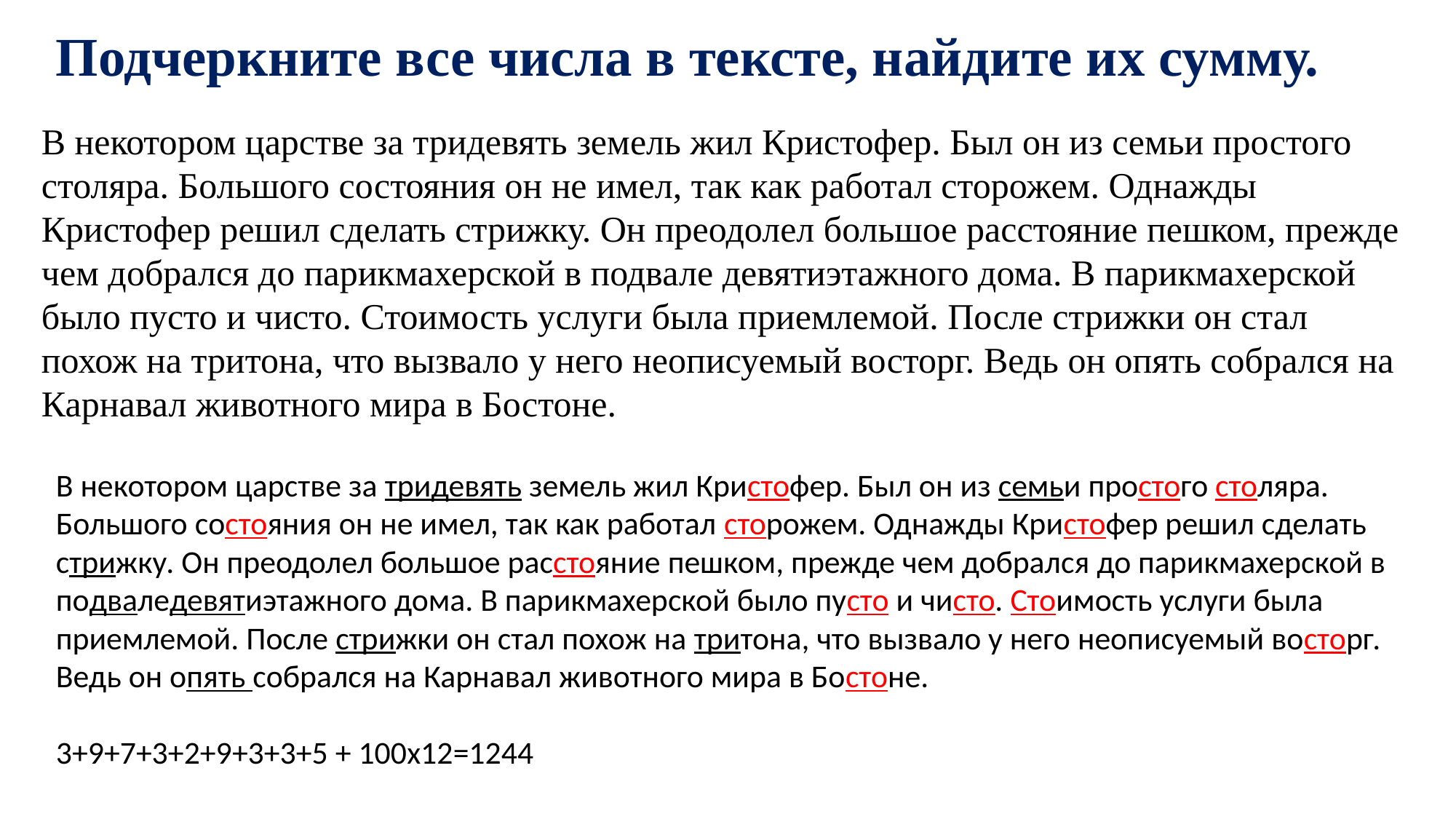

Подчеркните все числа в тексте, найдите их сумму.
В некотором царстве за тридевять земель жил Кристофер. Был он из семьи простого столяра. Большого состояния он не имел, так как работал сторожем. Однажды Кристофер решил сделать стрижку. Он преодолел большое расстояние пешком, прежде чем добрался до парикмахерской в подвале девятиэтажного дома. В парикмахерской было пусто и чисто. Стоимость услуги была приемлемой. После стрижки он стал похож на тритона, что вызвало у него неописуемый восторг. Ведь он опять собрался на Карнавал животного мира в Бостоне.
В некотором царстве за тридевять земель жил Кристофер. Был он из семьи простого столяра. Большого состояния он не имел, так как работал сторожем. Однажды Кристофер решил сделать стрижку. Он преодолел большое расстояние пешком, прежде чем добрался до парикмахерской в подваледевятиэтажного дома. В парикмахерской было пусто и чисто. Стоимость услуги была приемлемой. После стрижки он стал похож на тритона, что вызвало у него неописуемый восторг. Ведь он опять собрался на Карнавал животного мира в Бостоне.

3+9+7+3+2+9+3+3+5 + 100х12=1244